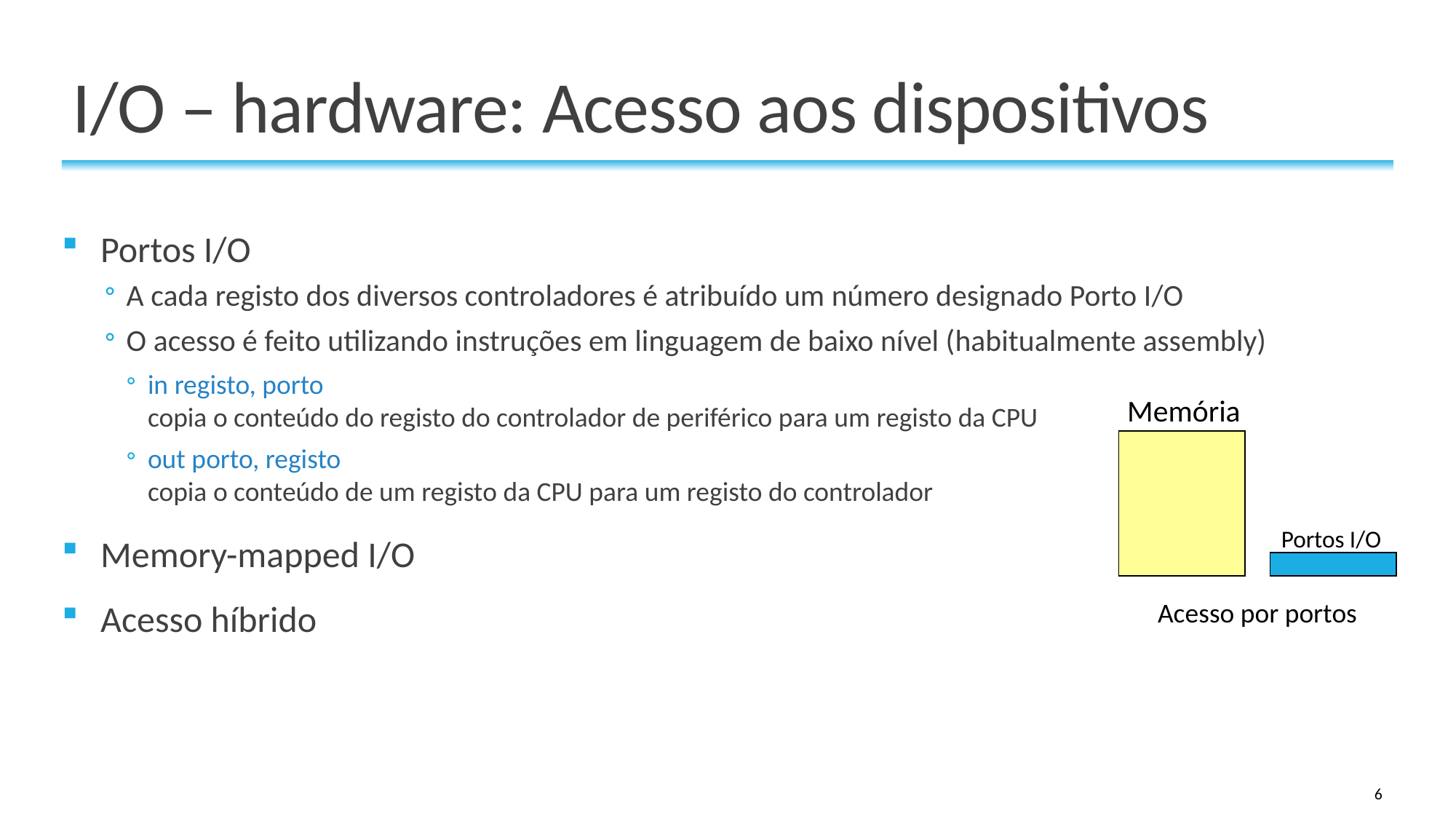

# I/O – hardware: Acesso aos dispositivos
Portos I/O
A cada registo dos diversos controladores é atribuído um número designado Porto I/O
O acesso é feito utilizando instruções em linguagem de baixo nível (habitualmente assembly)
in registo, porto
copia o conteúdo do registo do controlador de periférico para um registo da CPU
out porto, registo
copia o conteúdo de um registo da CPU para um registo do controlador
Memory-mapped I/O
Acesso híbrido
Memória

Portos I/O

Acesso por portos
6